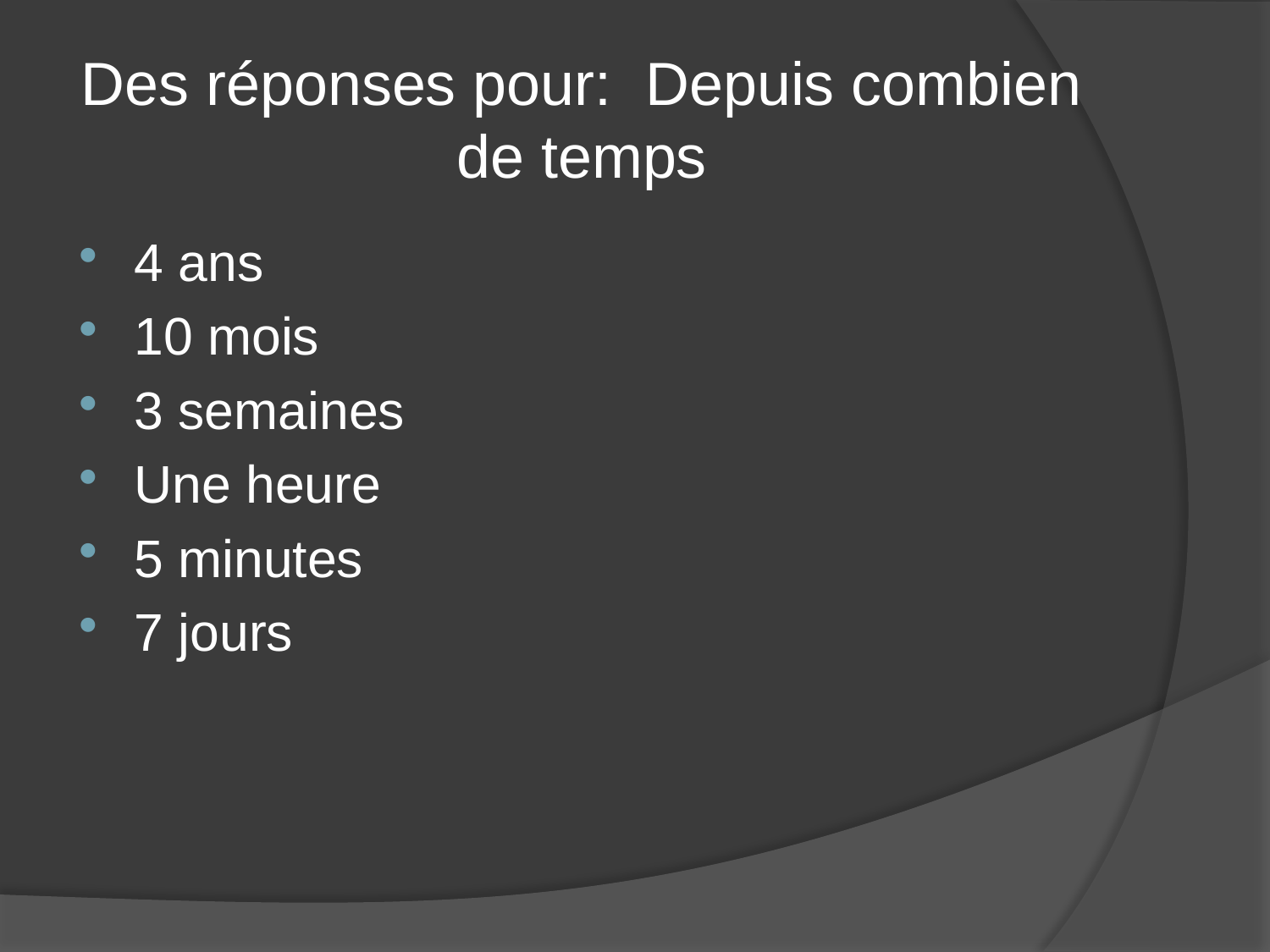

# Des réponses pour:  Depuis combien de temps
4 ans
10 mois
3 semaines
Une heure
5 minutes
7 jours